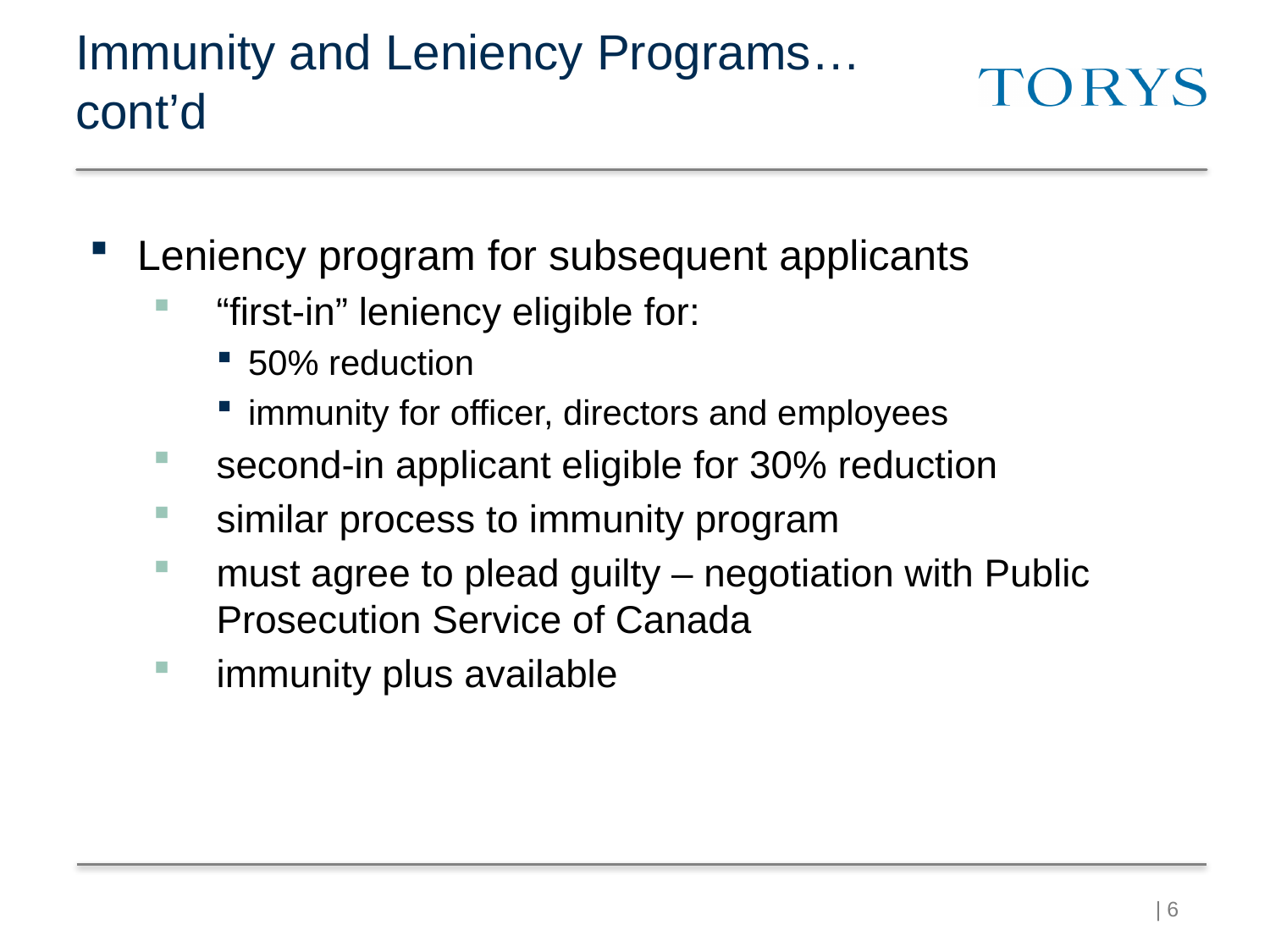

# Immunity and Leniency Programs…cont’d
Leniency program for subsequent applicants
“first-in” leniency eligible for:
50% reduction
immunity for officer, directors and employees
second-in applicant eligible for 30% reduction
similar process to immunity program
must agree to plead guilty – negotiation with Public Prosecution Service of Canada
immunity plus available

| 6